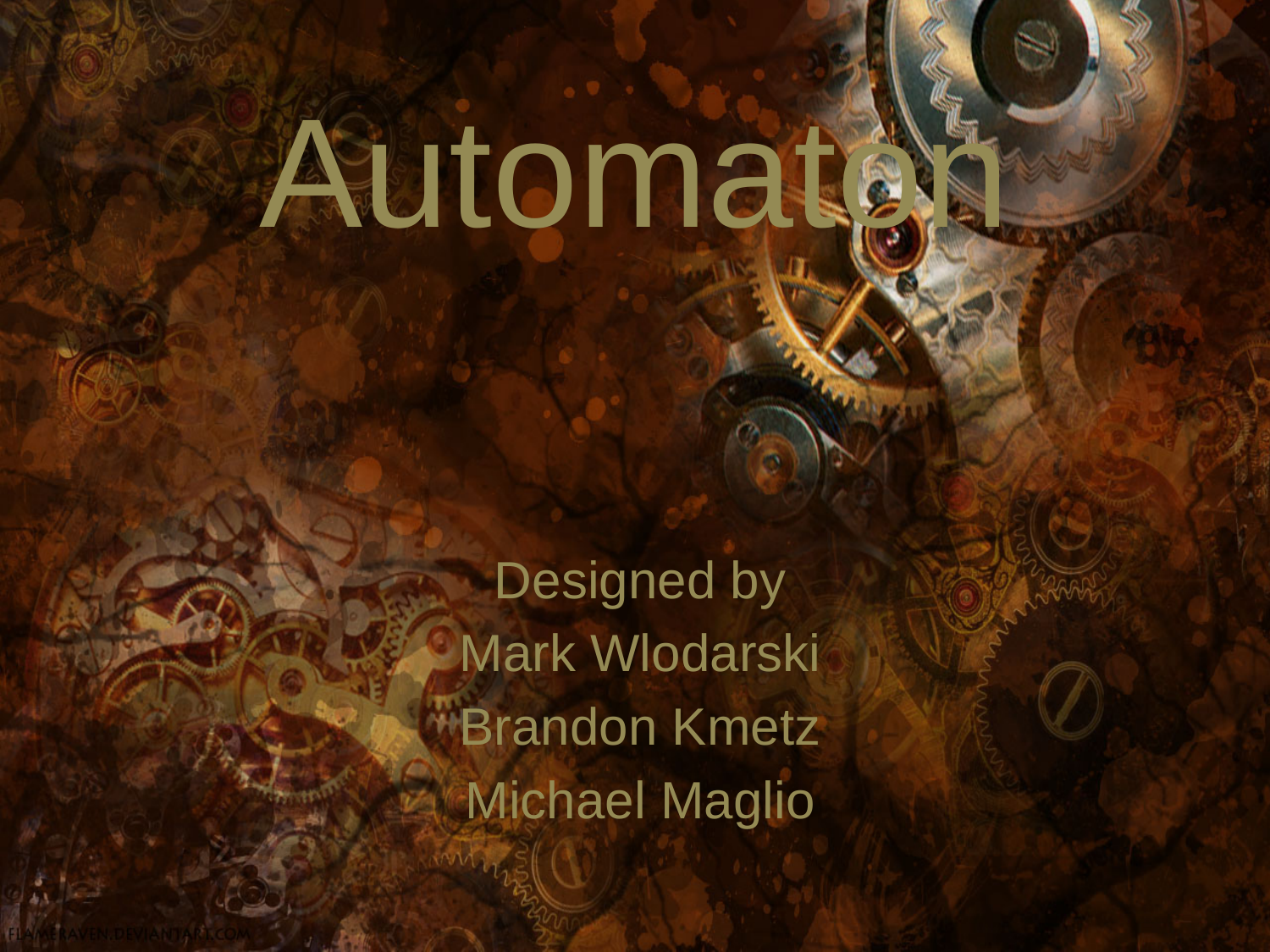

# Automaton
Designed by
Mark Wlodarski
Brandon Kmetz
Michael Maglio